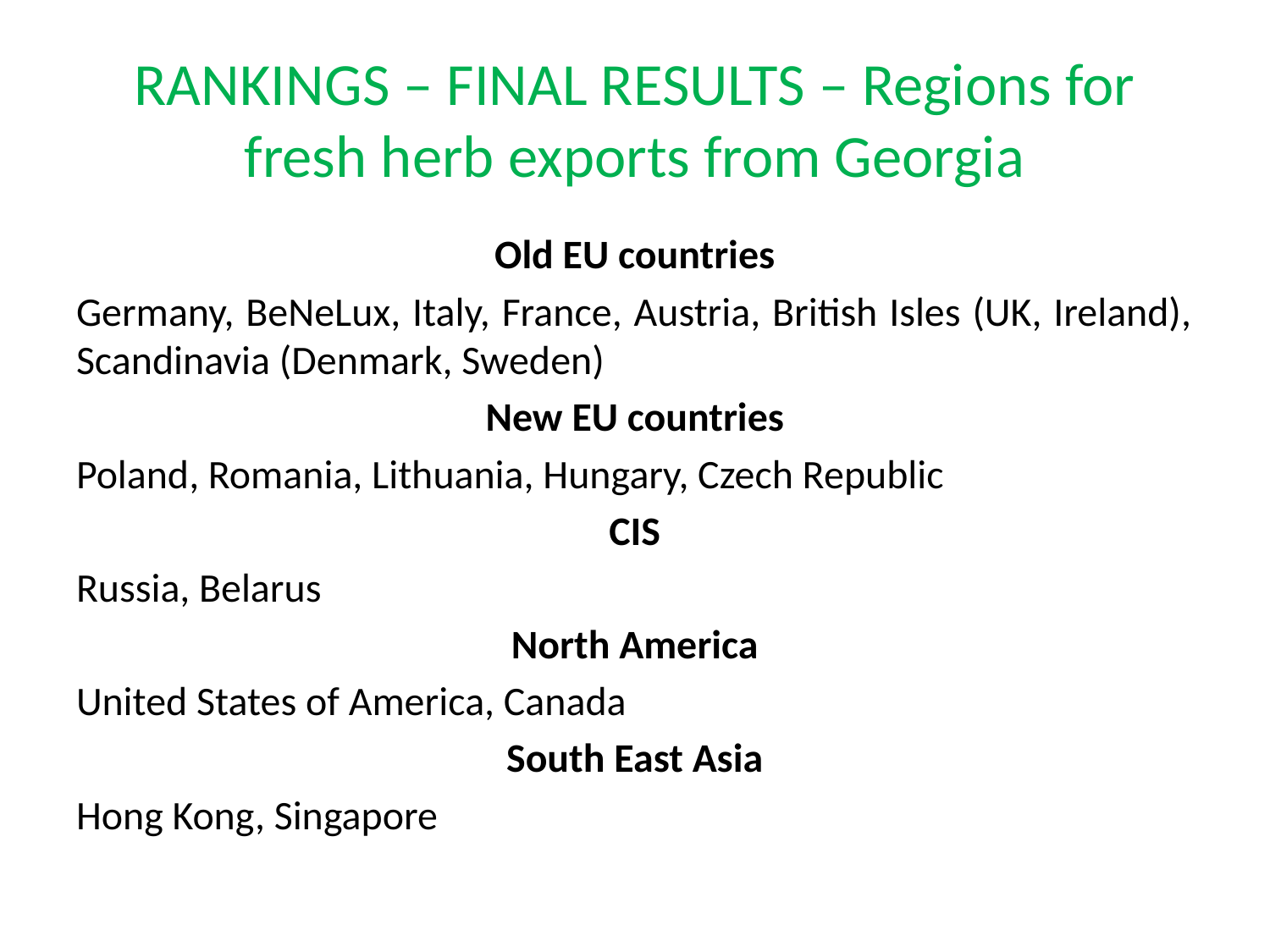

# RANKINGS – FINAL RESULTS – Regions for fresh herb exports from Georgia
Old EU countries
Germany, BeNeLux, Italy, France, Austria, British Isles (UK, Ireland), Scandinavia (Denmark, Sweden)
New EU countries
Poland, Romania, Lithuania, Hungary, Czech Republic
CIS
Russia, Belarus
North America
United States of America, Canada
South East Asia
Hong Kong, Singapore